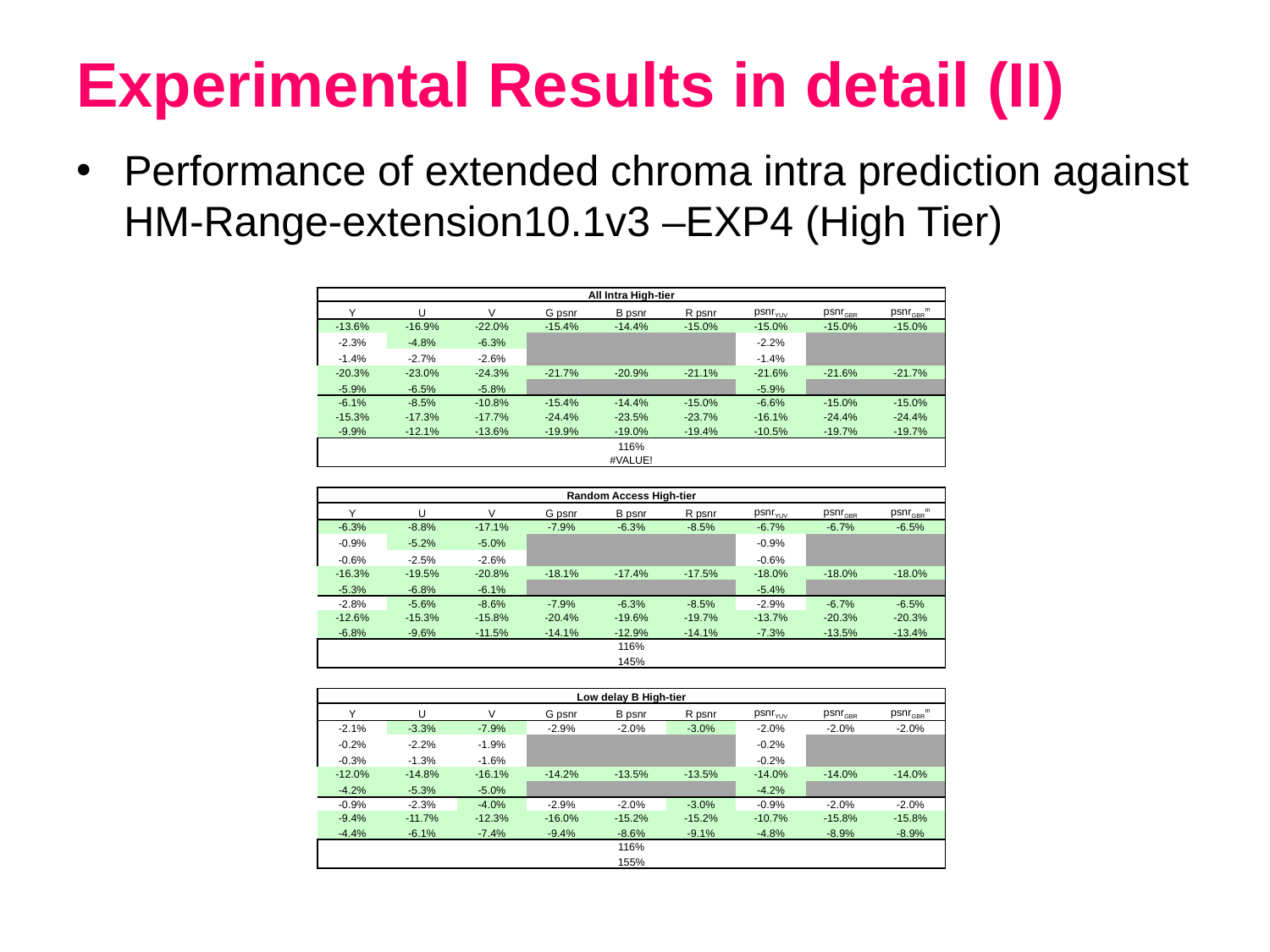

Experimental Results in detail (II)
Performance of extended chroma intra prediction against HM-Range-extension10.1v3 –EXP4 (High Tier)
| All Intra High-tier |  |  |  |  |  |  |  |  |
| --- | --- | --- | --- | --- | --- | --- | --- | --- |
| Y | U | V | G psnr | B psnr | R psnr | psnrYUV | psnrGBR | psnrGBRm |
| -13.6% | -16.9% | -22.0% | -15.4% | -14.4% | -15.0% | -15.0% | -15.0% | -15.0% |
| -2.3% | -4.8% | -6.3% |  |  |  | -2.2% |  |  |
| -1.4% | -2.7% | -2.6% |  |  |  | -1.4% |  |  |
| -20.3% | -23.0% | -24.3% | -21.7% | -20.9% | -21.1% | -21.6% | -21.6% | -21.7% |
| -5.9% | -6.5% | -5.8% |  |  |  | -5.9% |  |  |
| -6.1% | -8.5% | -10.8% | -15.4% | -14.4% | -15.0% | -6.6% | -15.0% | -15.0% |
| -15.3% | -17.3% | -17.7% | -24.4% | -23.5% | -23.7% | -16.1% | -24.4% | -24.4% |
| -9.9% | -12.1% | -13.6% | -19.9% | -19.0% | -19.4% | -10.5% | -19.7% | -19.7% |
| 116% |  |  |  |  |  |  |  |  |
| #VALUE! |  |  |  |  |  |  |  |  |
|  |  |  |  |  |  |  |  |  |
| Random Access High-tier |  |  |  |  |  |  |  |  |
| Y | U | V | G psnr | B psnr | R psnr | psnrYUV | psnrGBR | psnrGBRm |
| -6.3% | -8.8% | -17.1% | -7.9% | -6.3% | -8.5% | -6.7% | -6.7% | -6.5% |
| -0.9% | -5.2% | -5.0% |  |  |  | -0.9% |  |  |
| -0.6% | -2.5% | -2.6% |  |  |  | -0.6% |  |  |
| -16.3% | -19.5% | -20.8% | -18.1% | -17.4% | -17.5% | -18.0% | -18.0% | -18.0% |
| -5.3% | -6.8% | -6.1% |  |  |  | -5.4% |  |  |
| -2.8% | -5.6% | -8.6% | -7.9% | -6.3% | -8.5% | -2.9% | -6.7% | -6.5% |
| -12.6% | -15.3% | -15.8% | -20.4% | -19.6% | -19.7% | -13.7% | -20.3% | -20.3% |
| -6.8% | -9.6% | -11.5% | -14.1% | -12.9% | -14.1% | -7.3% | -13.5% | -13.4% |
| 116% |  |  |  |  |  |  |  |  |
| 145% |  |  |  |  |  |  |  |  |
|  |  |  |  |  |  |  |  |  |
| Low delay B High-tier |  |  |  |  |  |  |  |  |
| Y | U | V | G psnr | B psnr | R psnr | psnrYUV | psnrGBR | psnrGBRm |
| -2.1% | -3.3% | -7.9% | -2.9% | -2.0% | -3.0% | -2.0% | -2.0% | -2.0% |
| -0.2% | -2.2% | -1.9% |  |  |  | -0.2% |  |  |
| -0.3% | -1.3% | -1.6% |  |  |  | -0.2% |  |  |
| -12.0% | -14.8% | -16.1% | -14.2% | -13.5% | -13.5% | -14.0% | -14.0% | -14.0% |
| -4.2% | -5.3% | -5.0% |  |  |  | -4.2% |  |  |
| -0.9% | -2.3% | -4.0% | -2.9% | -2.0% | -3.0% | -0.9% | -2.0% | -2.0% |
| -9.4% | -11.7% | -12.3% | -16.0% | -15.2% | -15.2% | -10.7% | -15.8% | -15.8% |
| -4.4% | -6.1% | -7.4% | -9.4% | -8.6% | -9.1% | -4.8% | -8.9% | -8.9% |
| 116% |  |  |  |  |  |  |  |  |
| 155% |  |  |  |  |  |  |  |  |